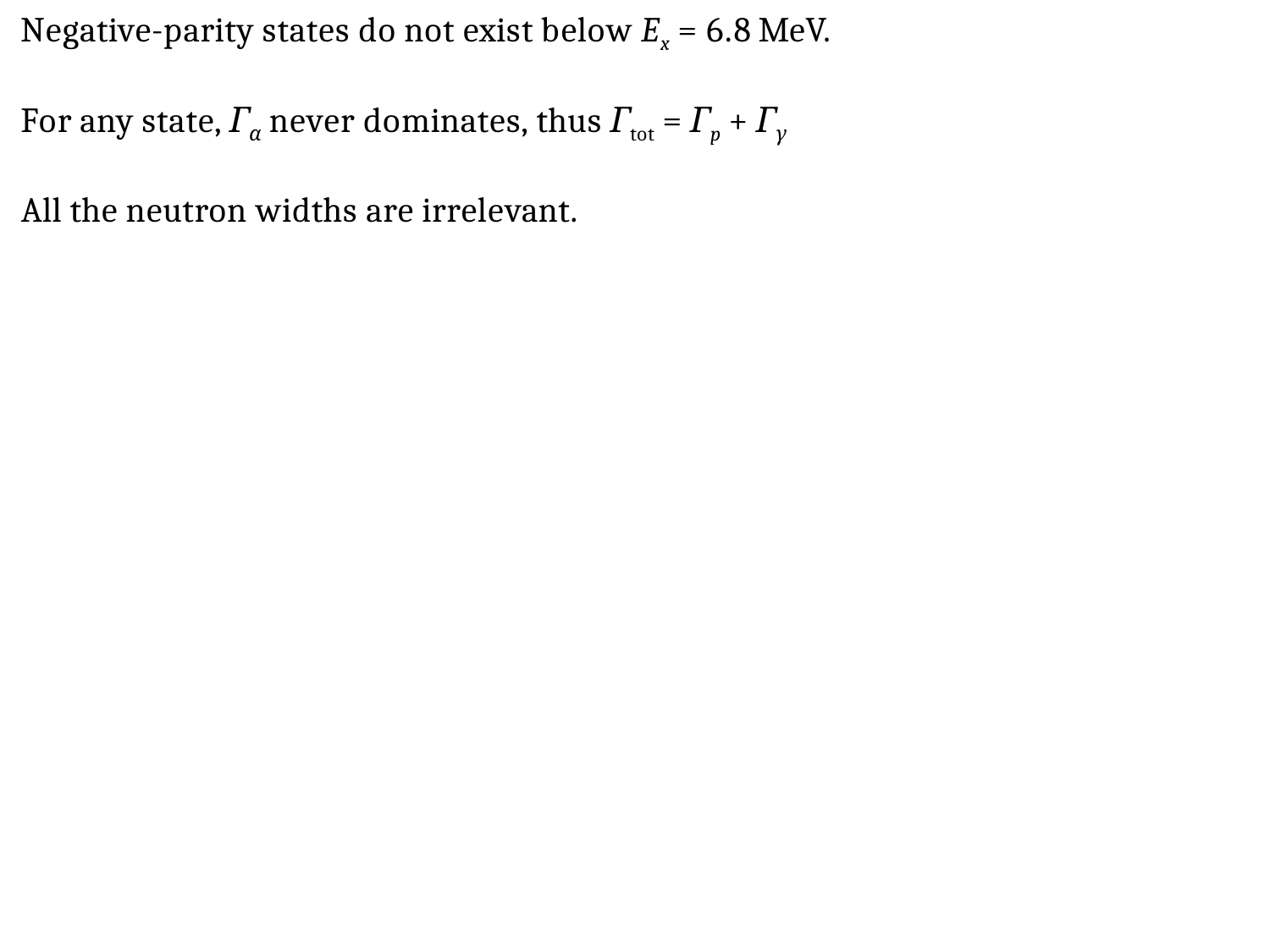

Negative-parity states do not exist below Ex = 6.8 MeV.

For any state, Γα never dominates, thus Γtot = Γp + Γγ

All the neutron widths are irrelevant.